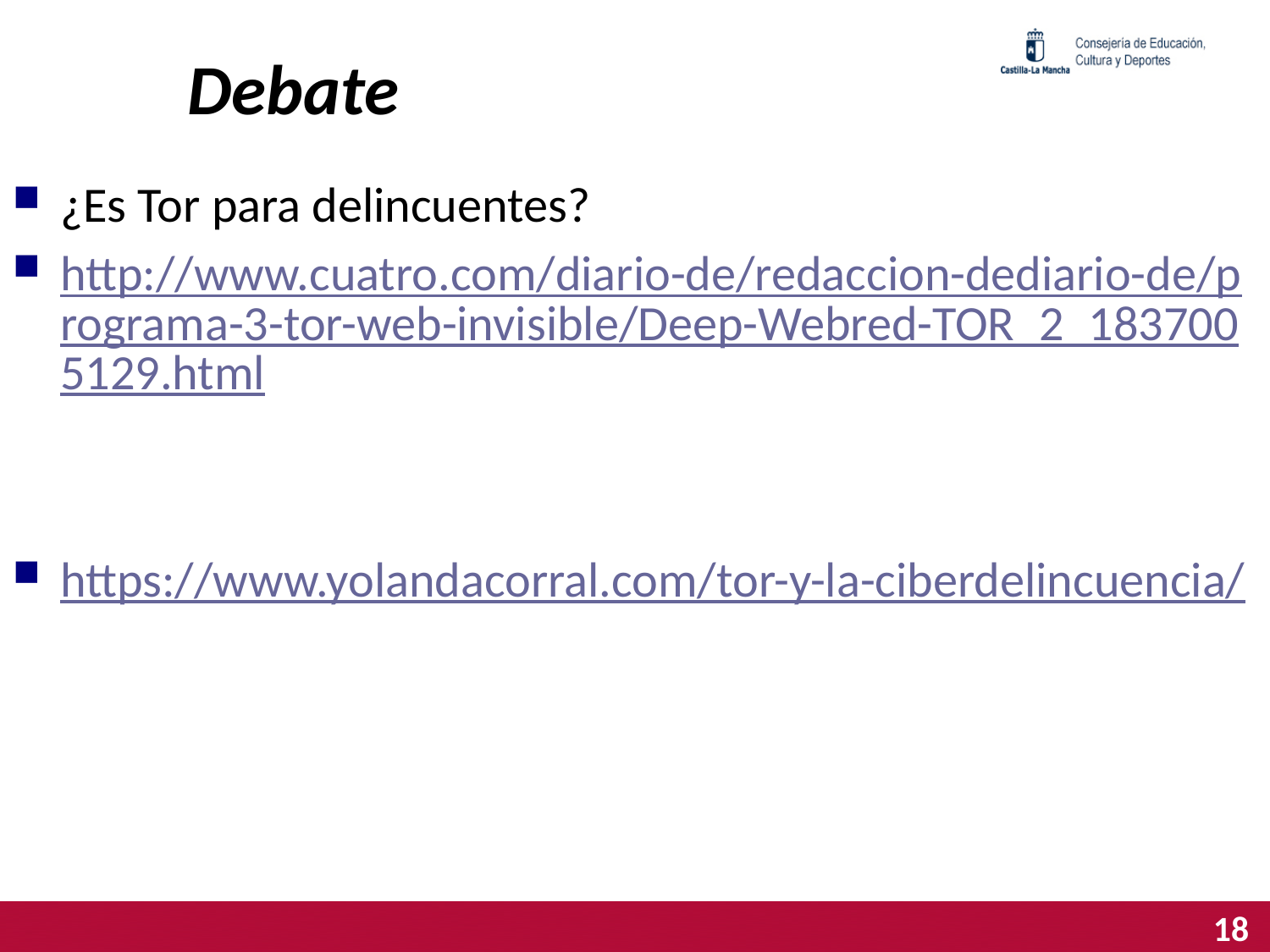

# Debate
¿Es Tor para delincuentes?
http://www.cuatro.com/diario-de/redaccion-dediario-de/programa-3-tor-web-invisible/Deep-Webred-TOR_2_1837005129.html

https://www.yolandacorral.com/tor-y-la-ciberdelincuencia/